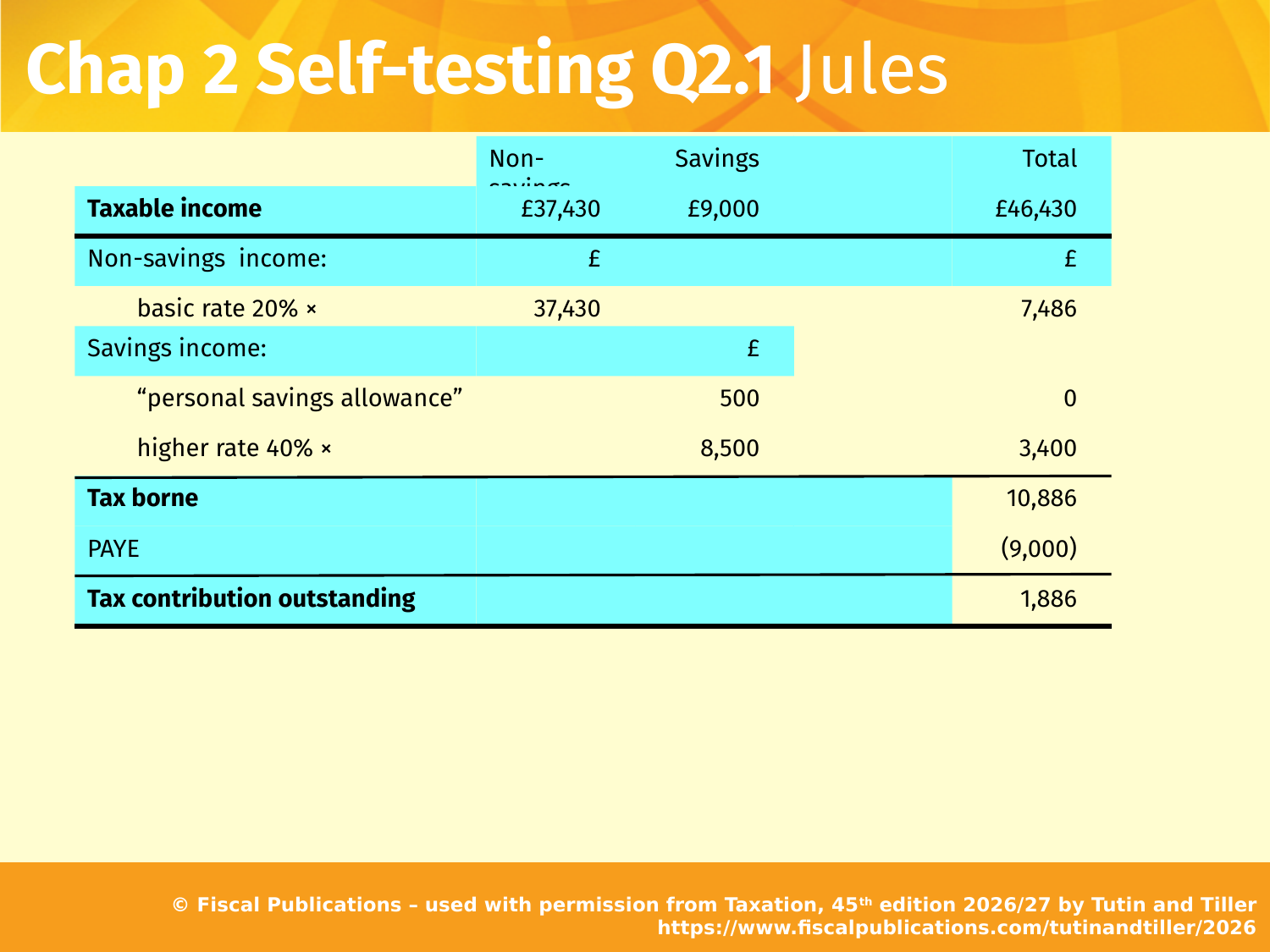

# Chap 2 Self-testing Q2.1 Jules
	Non-savings
	Savings

	Total
Taxable income
	£37,430
	£9,000

	£46,430
Non-savings  income:
	£

	£
	basic rate 20% ×
	37,430
	7,486
Savings income:

	£
	“personal savings allowance”
	500
	0
	higher rate 40% ×
	8,500
	3,400
Tax borne

	10,886
PAYE

	(9,000)
Tax contribution outstanding

	1,886